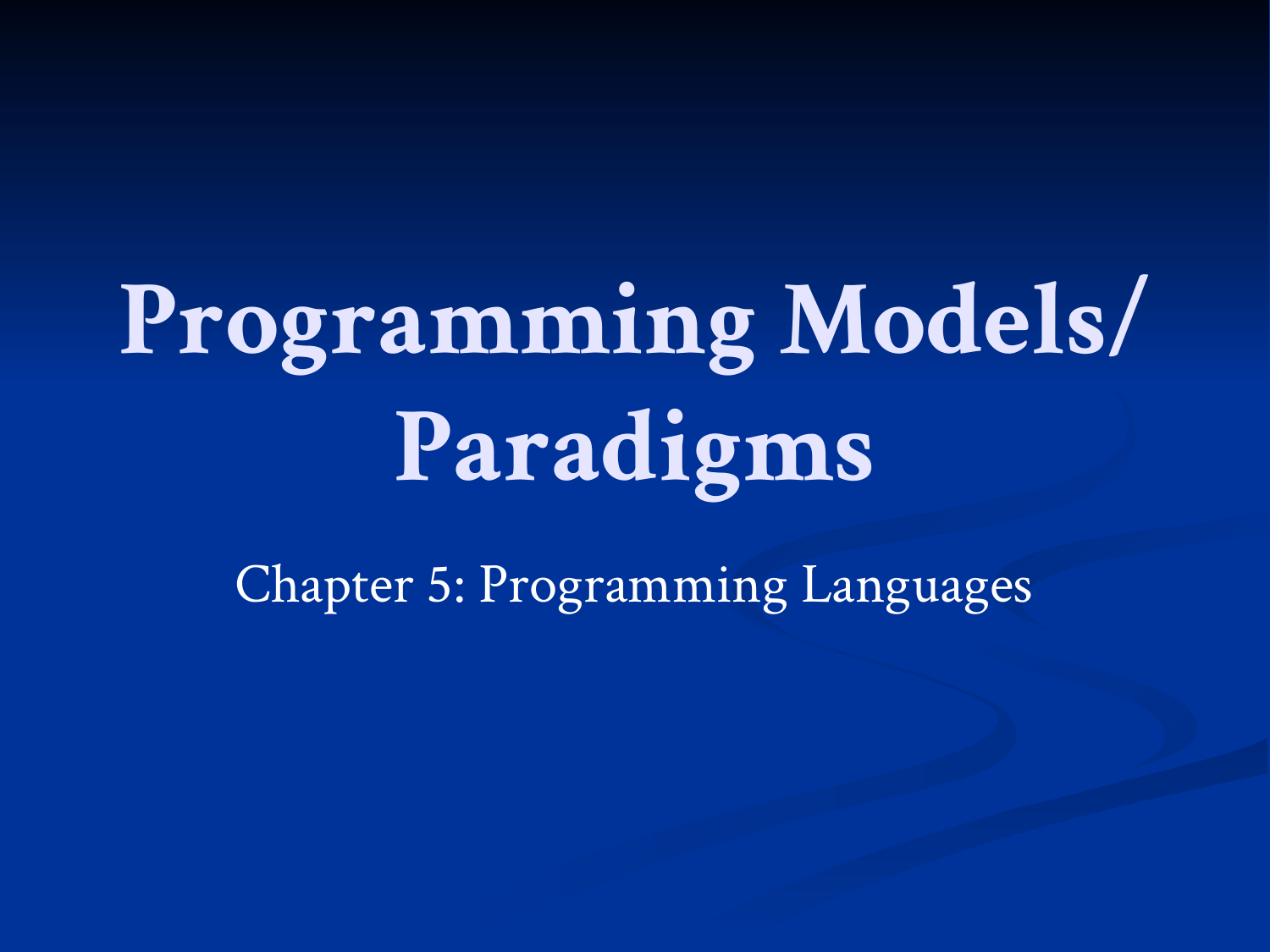

# Programming Models/ Paradigms
Chapter 5: Programming Languages